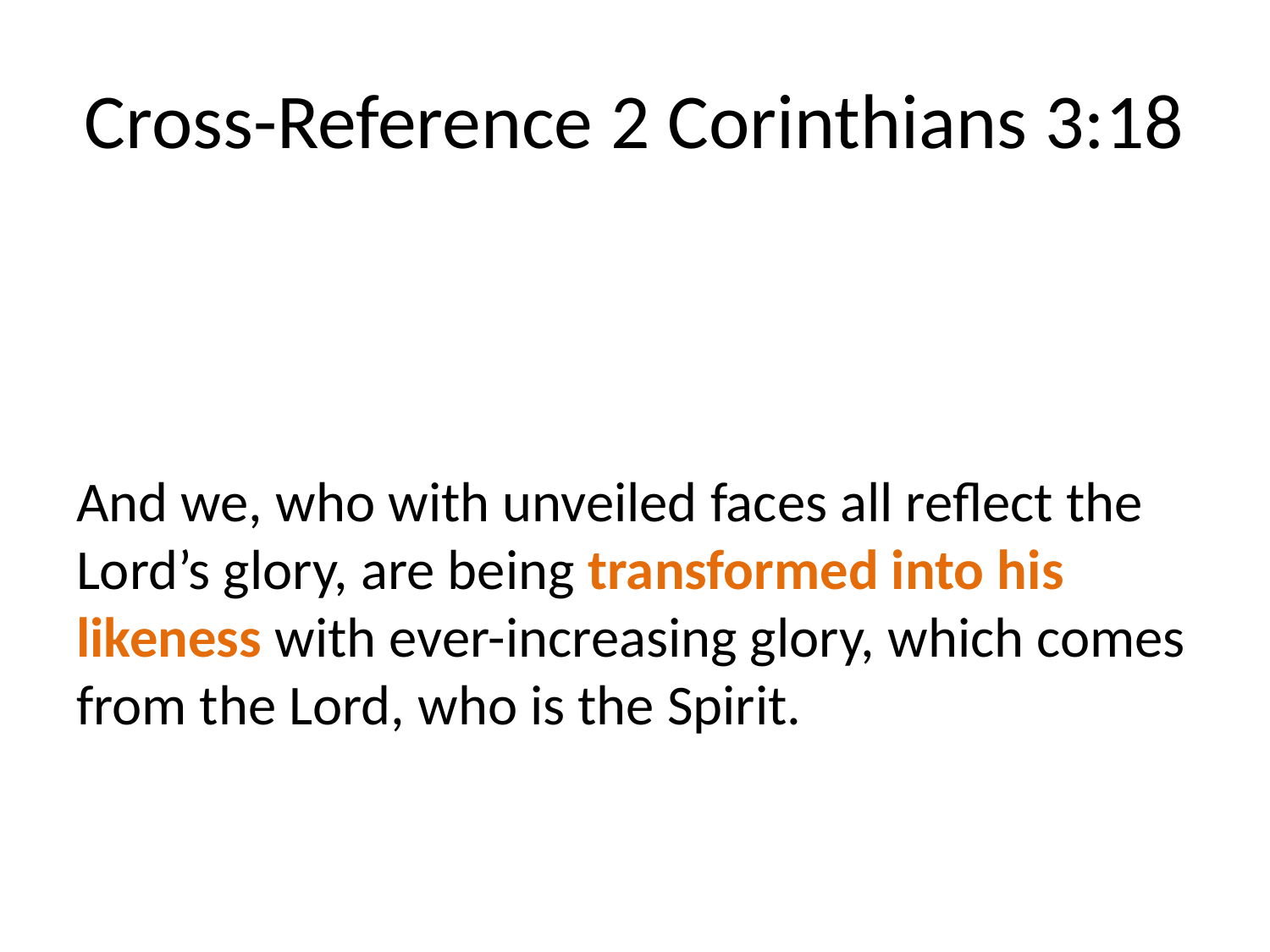

# Cross-Reference 2 Corinthians 3:18

And we, who with unveiled faces all reflect the Lord’s glory, are being transformed into his likeness with ever-increasing glory, which comes from the Lord, who is the Spirit.